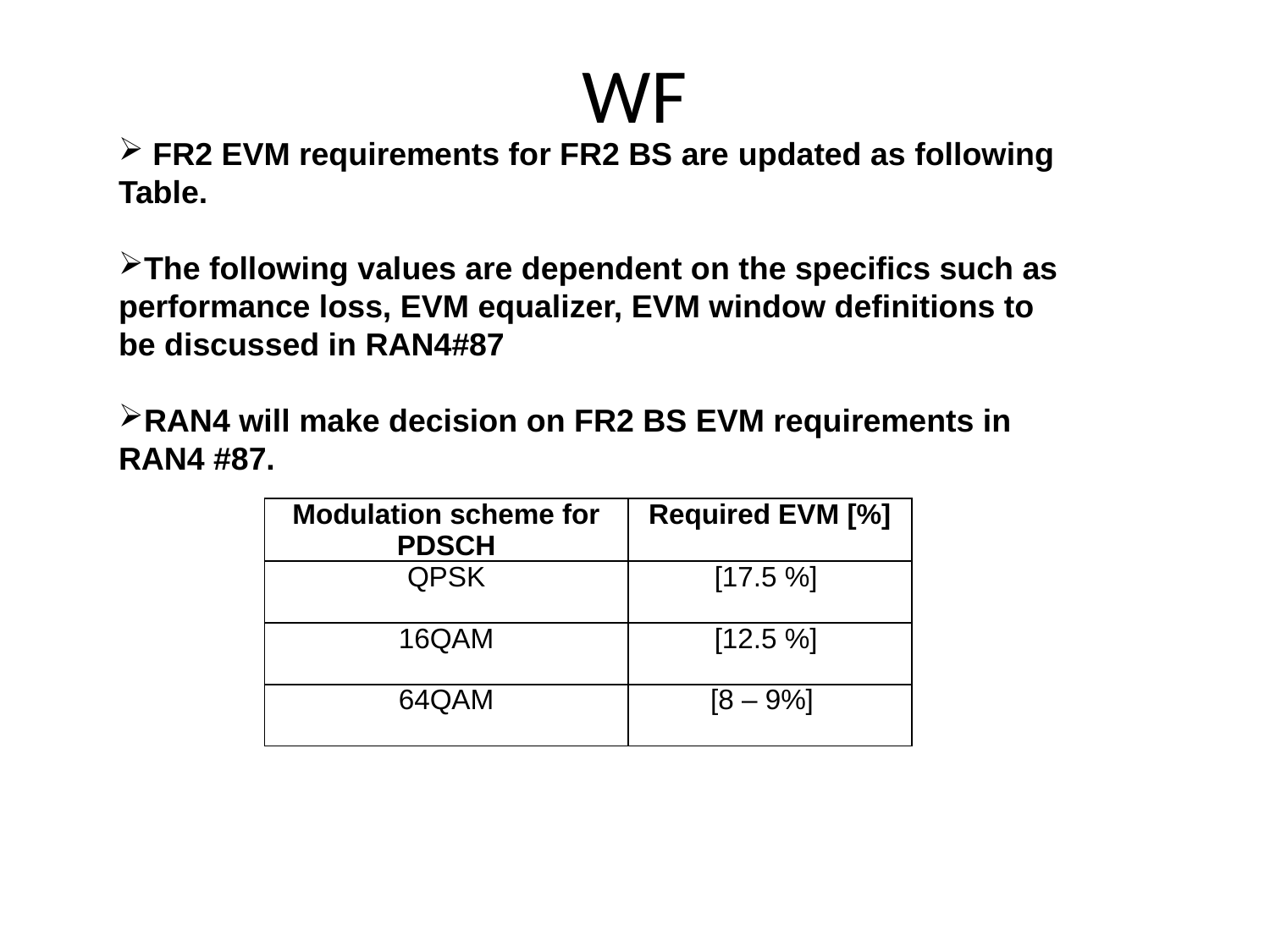

# WF
 FR2 EVM requirements for FR2 BS are updated as following Table.

The following values are dependent on the specifics such as performance loss, EVM equalizer, EVM window definitions to be discussed in RAN4#87

RAN4 will make decision on FR2 BS EVM requirements in RAN4 #87.

| Modulation scheme for PDSCH | Required EVM [%] |
| --- | --- |
| QPSK | [17.5 %] |
| 16QAM | [12.5 %] |
| 64QAM | [8 – 9%] |